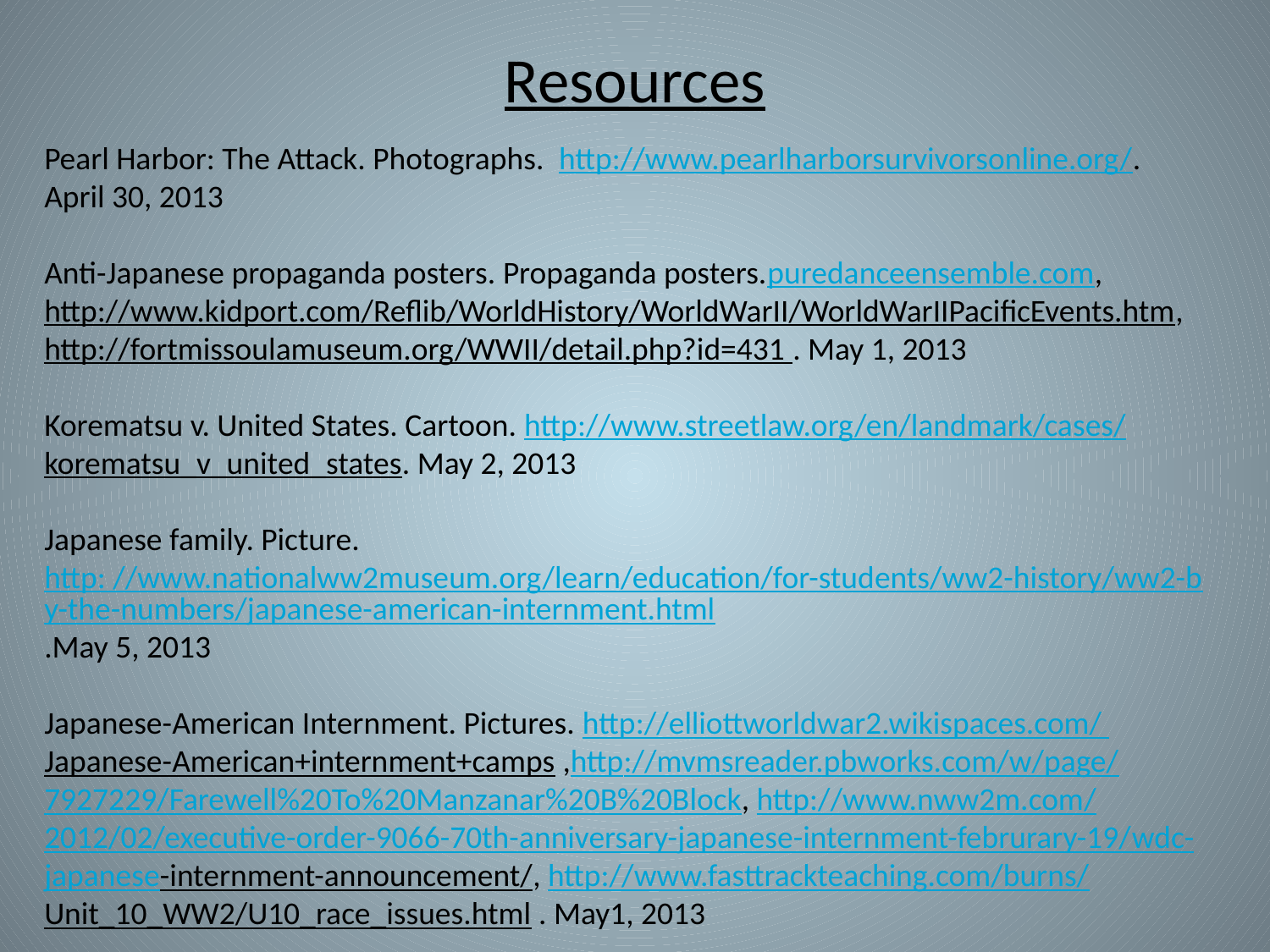

# Resources
Pearl Harbor: The Attack. Photographs.  http://www.pearlharborsurvivorsonline.org/. April 30, 2013

Anti-Japanese propaganda posters. Propaganda posters.puredanceensemble.com,
http://www.kidport.com/Reflib/WorldHistory/WorldWarII/WorldWarIIPacificEvents.htm,
http://fortmissoulamuseum.org/WWII/detail.php?id=431 . May 1, 2013

Korematsu v. United States. Cartoon. http://www.streetlaw.org/en/landmark/cases/
korematsu_v_united_states. May 2, 2013

Japanese family. Picture. http: //www.nationalww2museum.org/learn/education/for-students/ww2-history/ww2-by-the-numbers/japanese-american-internment.html.May 5, 2013

Japanese-American Internment. Pictures. http://elliottworldwar2.wikispaces.com/ Japanese-American+internment+camps ,http://mvmsreader.pbworks.com/w/page/
7927229/Farewell%20To%20Manzanar%20B%20Block, http://www.nww2m.com/
2012/02/executive-order-9066-70th-anniversary-japanese-internment-februrary-19/wdc-japanese-internment-announcement/, http://www.fasttrackteaching.com/burns/
Unit_10_WW2/U10_race_issues.html . May1, 2013